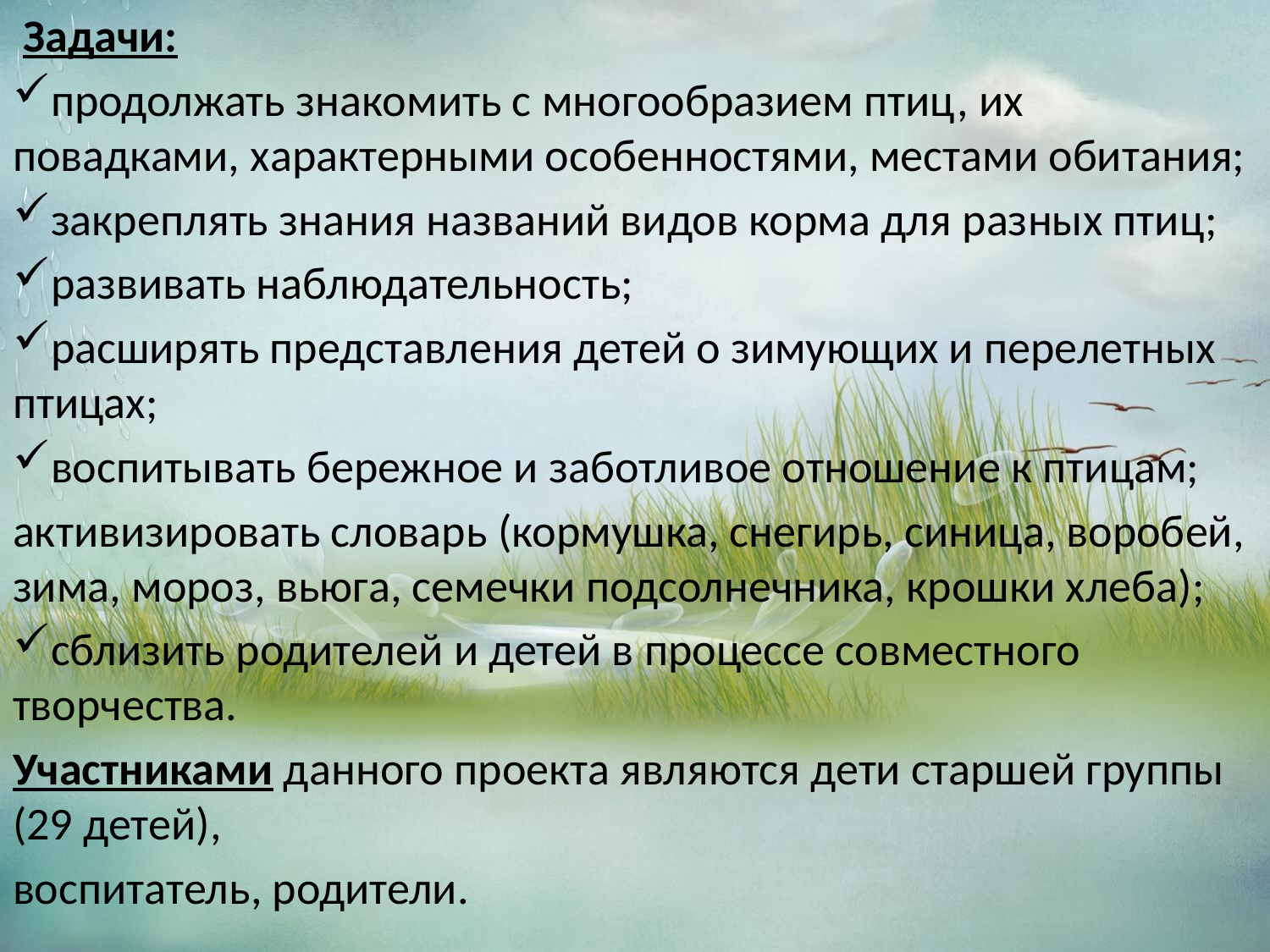

Задачи:
продолжать знакомить с многообразием птиц, их повадками, характерными особенностями, местами обитания;
закреплять знания названий видов корма для разных птиц;
развивать наблюдательность;
расширять представления детей о зимующих и перелетных птицах;
воспитывать бережное и заботливое отношение к птицам;
активизировать словарь (кормушка, снегирь, синица, воробей, зима, мороз, вьюга, семечки подсолнечника, крошки хлеба);
сблизить родителей и детей в процессе совместного творчества.
Участниками данного проекта являются дети старшей группы (29 детей),
воспитатель, родители.